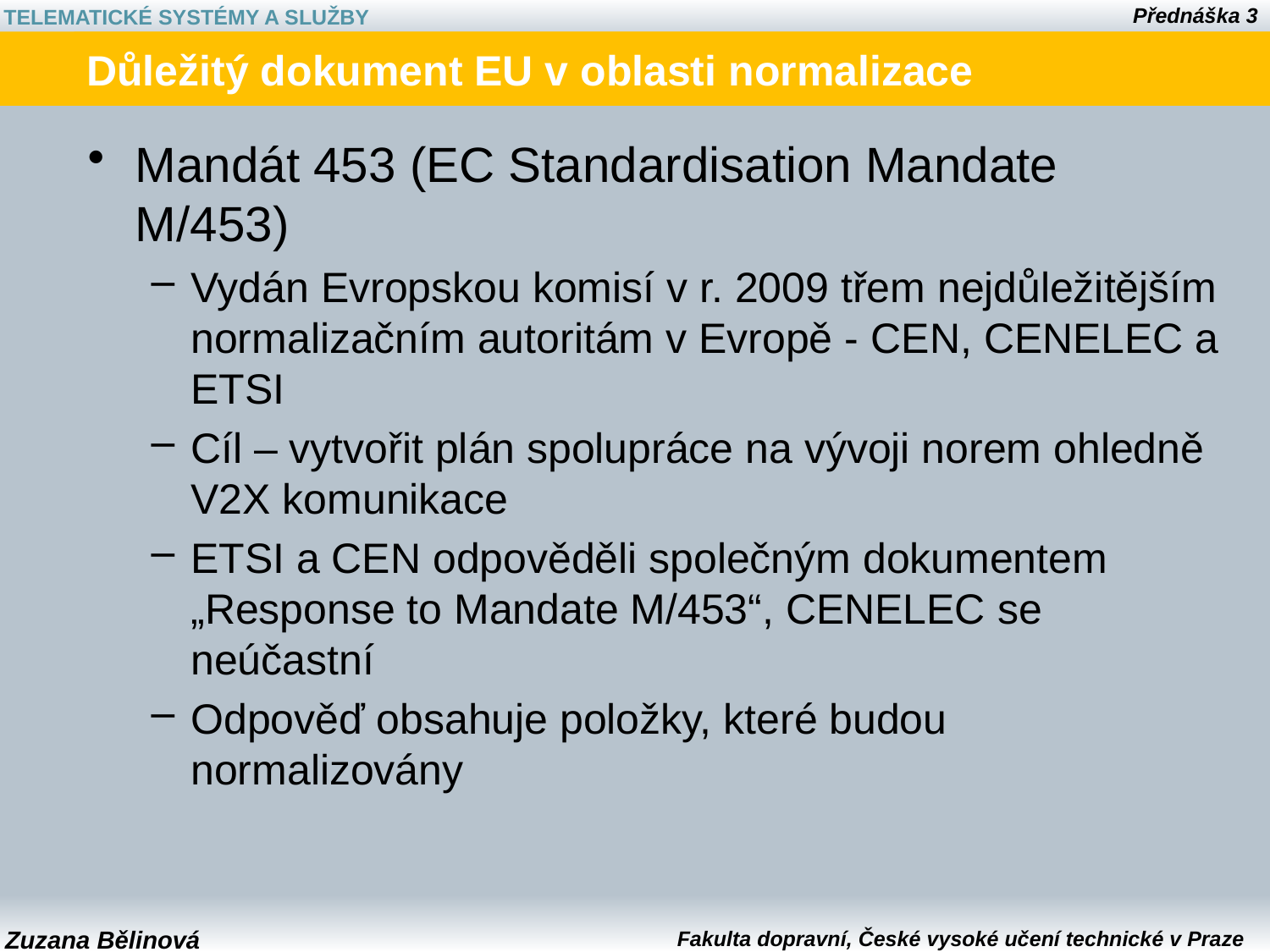

# Důležitý dokument EU v oblasti normalizace
Mandát 453 (EC Standardisation Mandate M/453)
Vydán Evropskou komisí v r. 2009 třem nejdůležitějším normalizačním autoritám v Evropě - CEN, CENELEC a ETSI
Cíl – vytvořit plán spolupráce na vývoji norem ohledně V2X komunikace
ETSI a CEN odpověděli společným dokumentem „Response to Mandate M/453“, CENELEC se neúčastní
Odpověď obsahuje položky, které budou normalizovány